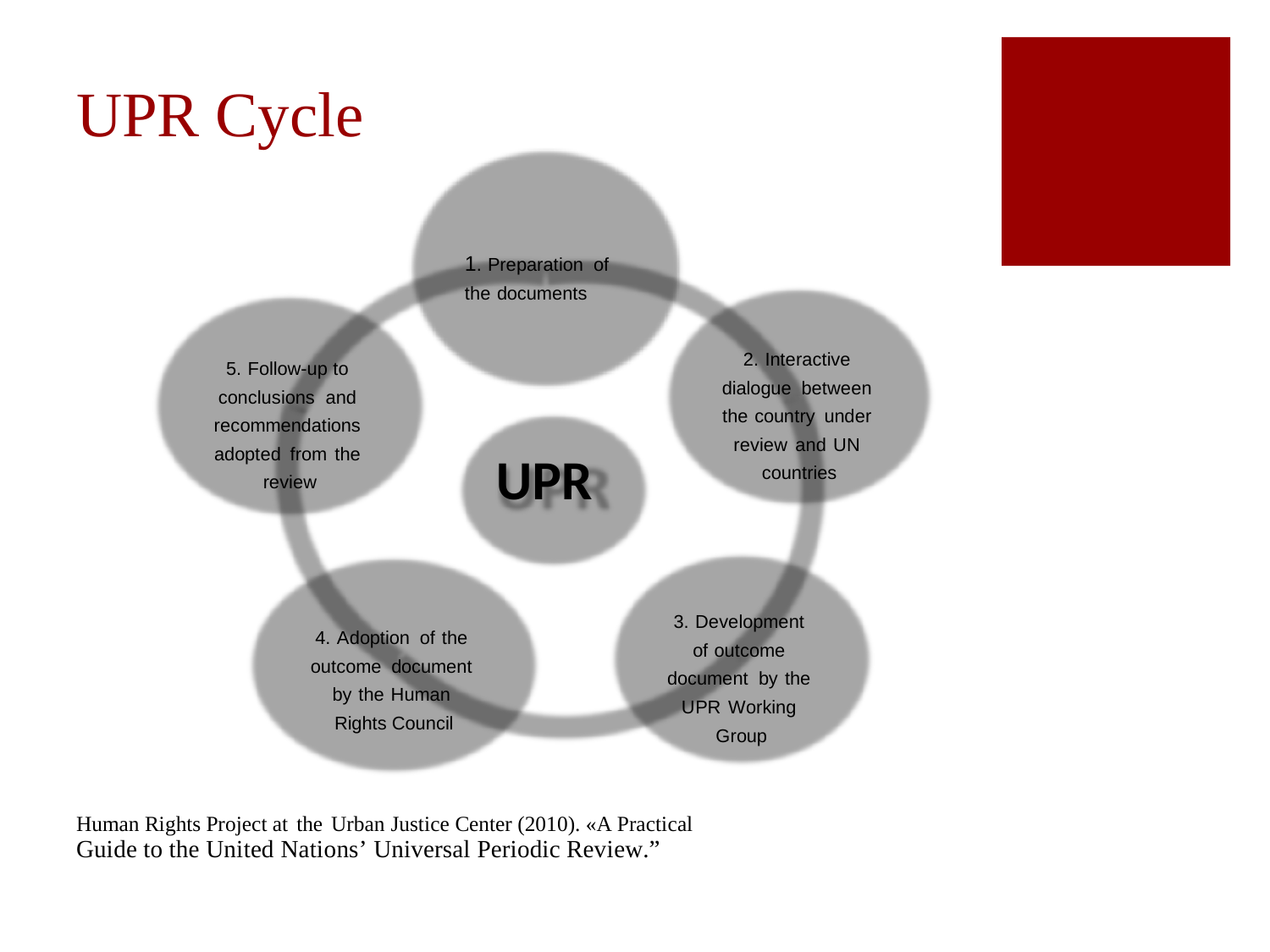

UPR Cycle

1. Preparation  of
the documents

2. Interactive
dialogue between
the country under
review and UN
countries
5. Follow-up to
conclusions  and
recommendations
adopted from the
review

UPR

3. Development
of outcome
document by the
UPR Working
Group
4. Adoption of the
outcome document
by the Human
Rights Council

Human Rights Project at the Urban Justice Center (2010). «A Practical
Guide to the United Nations’ Universal Periodic Review.”